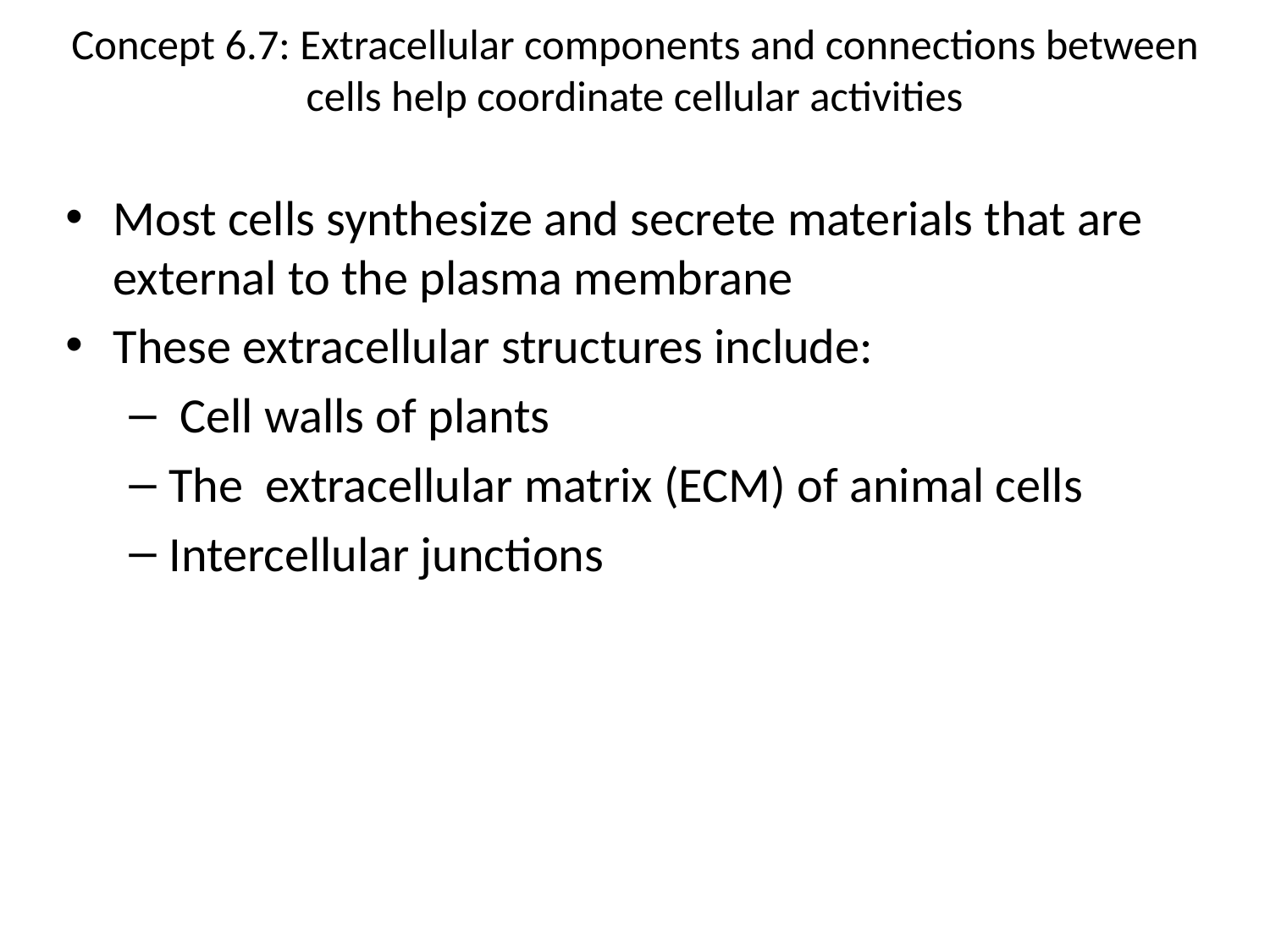

# Concept 6.7: Extracellular components and connections between cells help coordinate cellular activities
Most cells synthesize and secrete materials that are external to the plasma membrane
These extracellular structures include:
 Cell walls of plants
The  extracellular matrix (ECM) of animal cells
Intercellular junctions